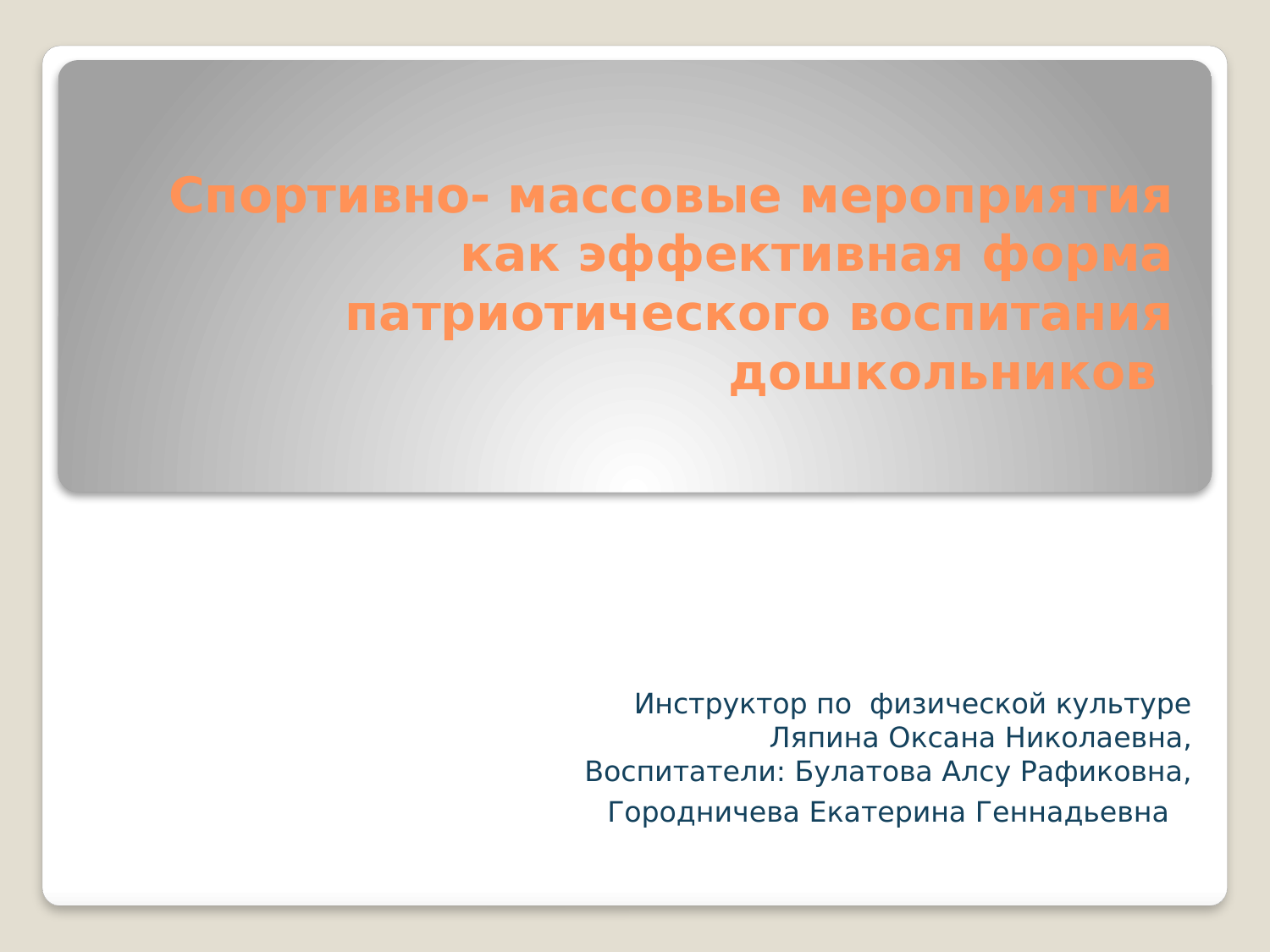

# Спортивно- массовые мероприятия как эффективная форма патриотического воспитания дошкольников
Инструктор по  физической культуре
Ляпина Оксана Николаевна,
Воспитатели: Булатова Алсу Рафиковна,
Городничева Екатерина Геннадьевна